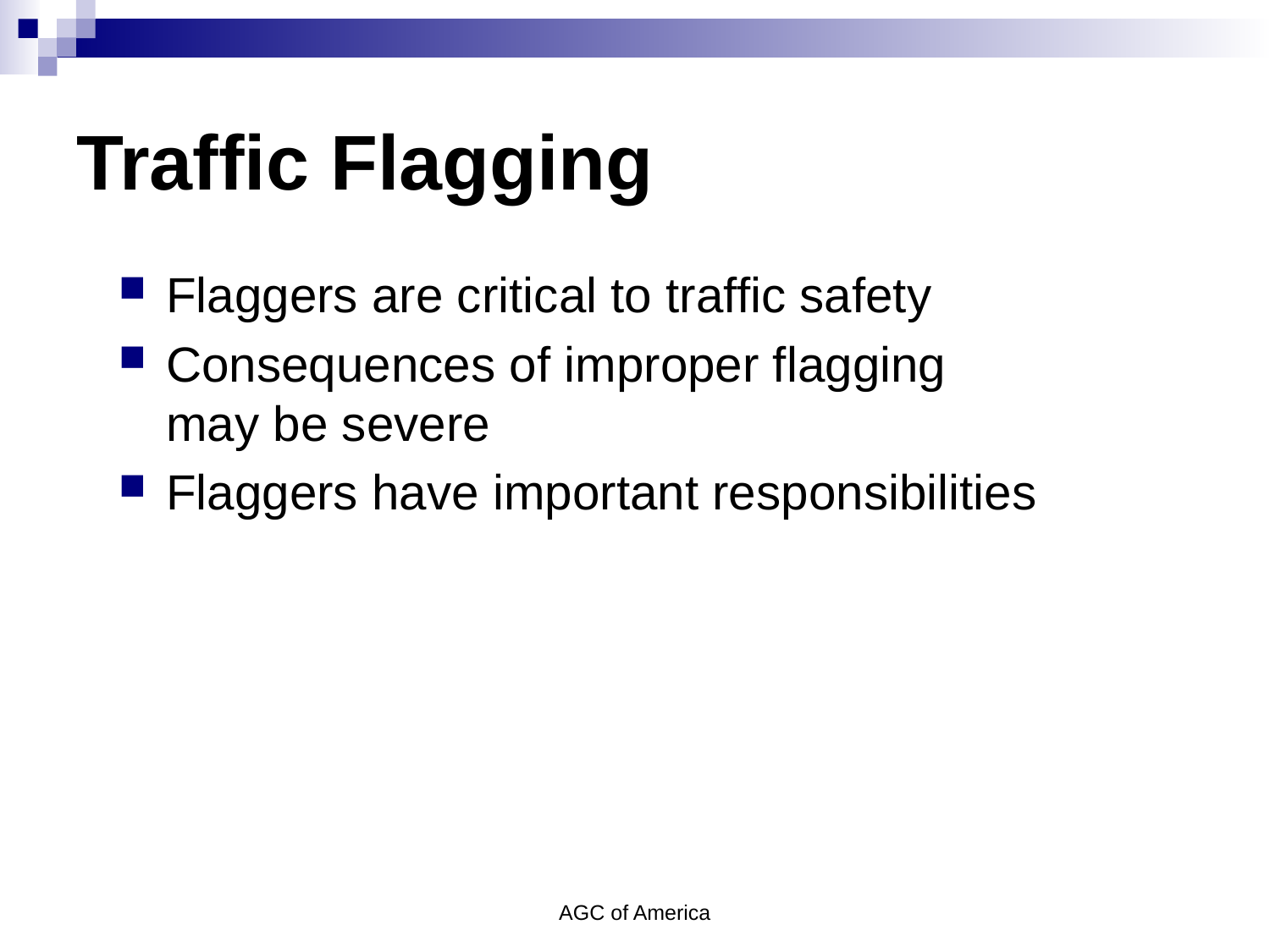

# Traffic Flagging
Flaggers are critical to traffic safety
Consequences of improper flagging may be severe
Flaggers have important responsibilities
AGC of America